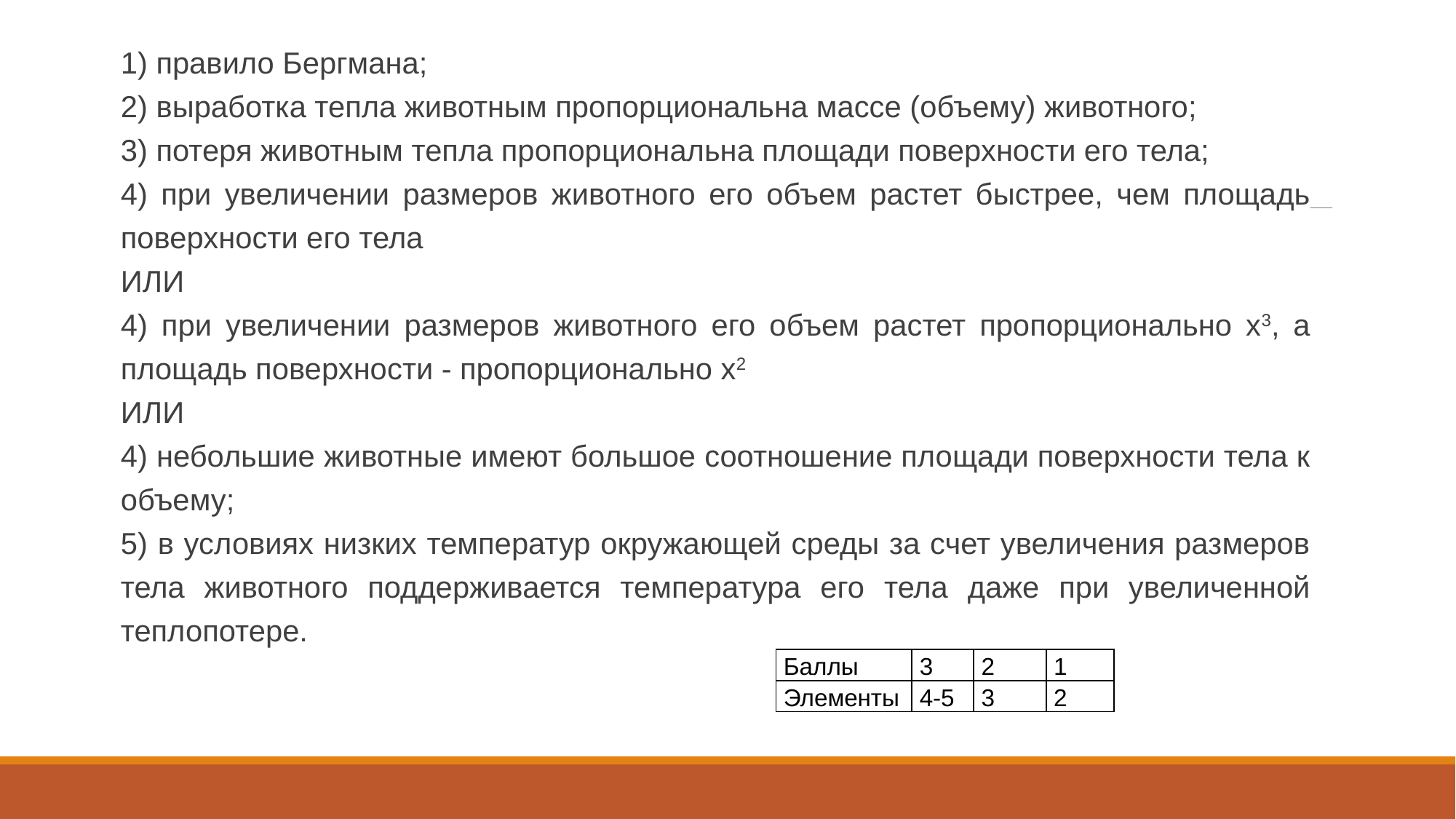

1) правило Бергмана;
2) выработка тепла животным пропорциональна массе (объему) животного;
3) потеря животным тепла пропорциональна площади поверхности его тела;
4) при увеличении размеров животного его объем растет быстрее, чем площадь поверхности его тела
ИЛИ
4) при увеличении размеров животного его объем растет пропорционально х3, а площадь поверхности - пропорционально х2
ИЛИ
4) небольшие животные имеют большое соотношение площади поверхности тела к объему;
5) в условиях низких температур окружающей среды за счет увеличения размеров тела животного поддерживается температура его тела даже при увеличенной теплопотере.

| Баллы | 3 | 2 | 1 |
| --- | --- | --- | --- |
| Элементы | 4-5 | 3 | 2 |